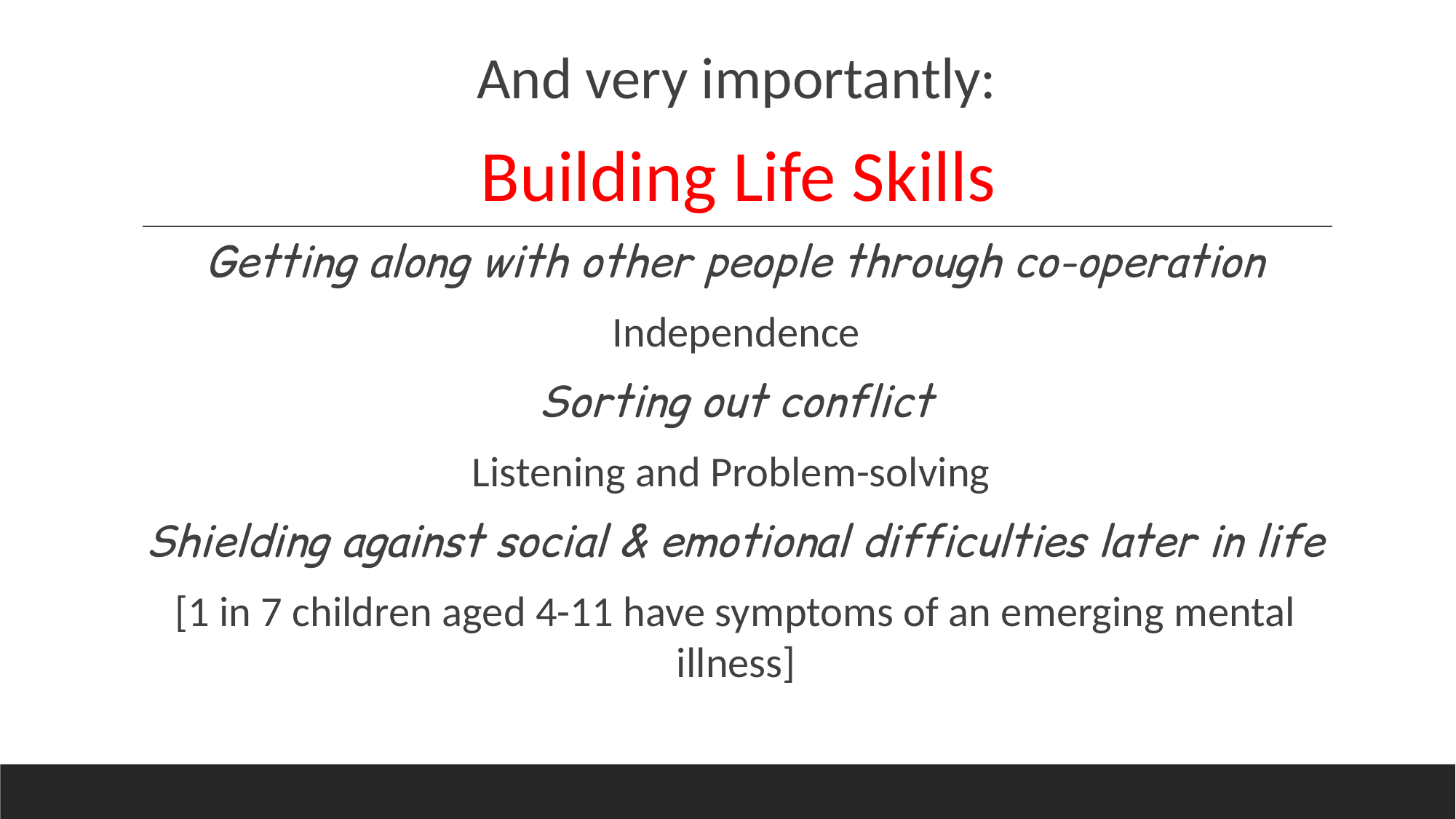

#
And very importantly:
Building Life Skills
Getting along with other people through co-operation
Independence
Sorting out conflict
Listening and Problem-solving
Shielding against social & emotional difficulties later in life
[1 in 7 children aged 4-11 have symptoms of an emerging mental illness]